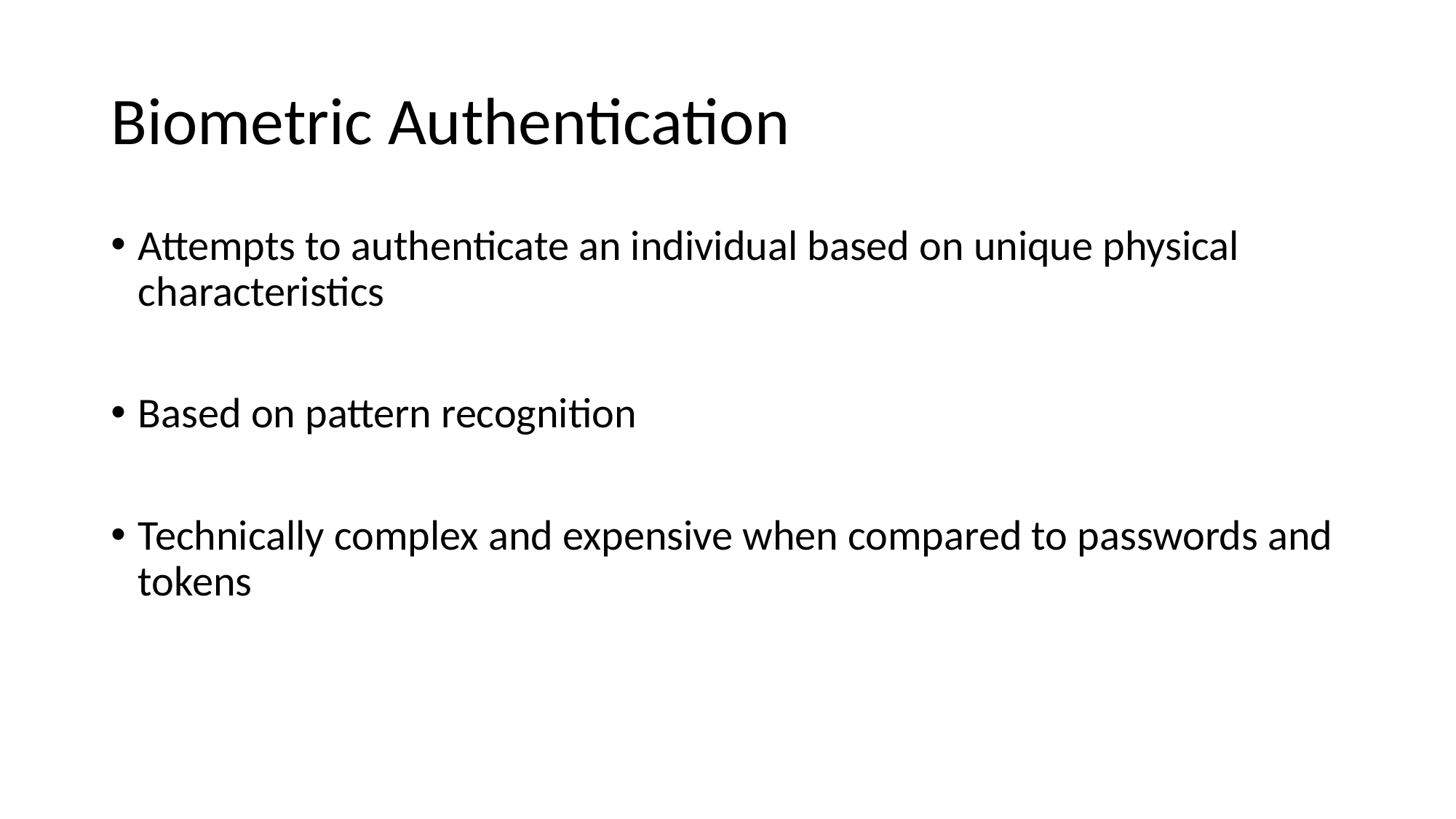

# Biometric Authentication
Attempts to authenticate an individual based on unique physical characteristics

Based on pattern recognition

Technically complex and expensive when compared to passwords and tokens